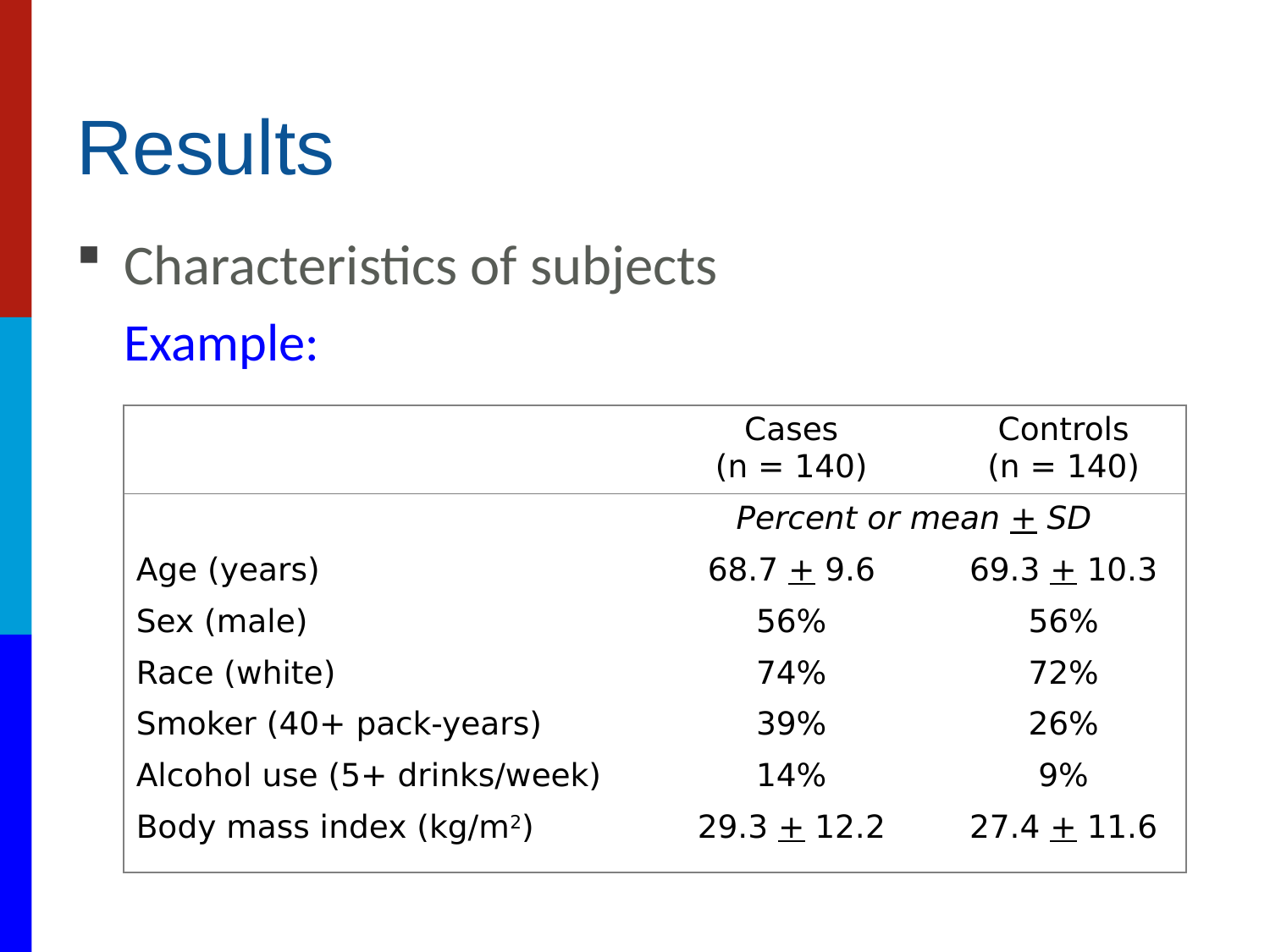

# Results
Characteristics of subjects
	Example:

|  | Cases (n = 140) | Controls (n = 140) |
| --- | --- | --- |
|  | Percent or mean + SD |  |
| Age (years) | 68.7 + 9.6 | 69.3 + 10.3 |
| Sex (male) | 56% | 56% |
| Race (white) | 74% | 72% |
| Smoker (40+ pack-years) | 39% | 26% |
| Alcohol use (5+ drinks/week) | 14% | 9% |
| Body mass index (kg/m2) | 29.3 + 12.2 | 27.4 + 11.6 |